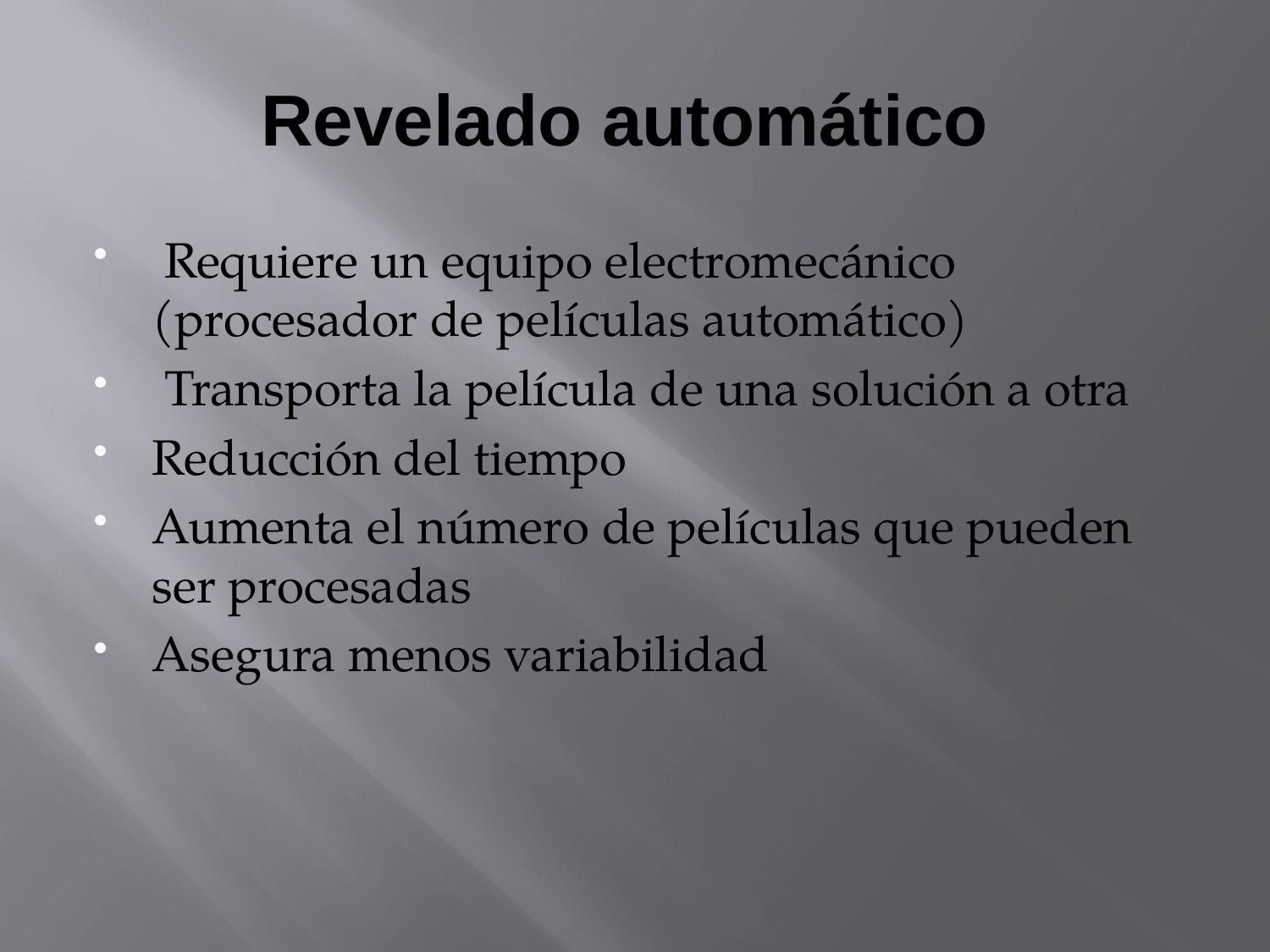

# Revelado automático
 Requiere un equipo electromecánico (procesador de películas automático)
 Transporta la película de una solución a otra
Reducción del tiempo
Aumenta el número de películas que pueden ser procesadas
Asegura menos variabilidad